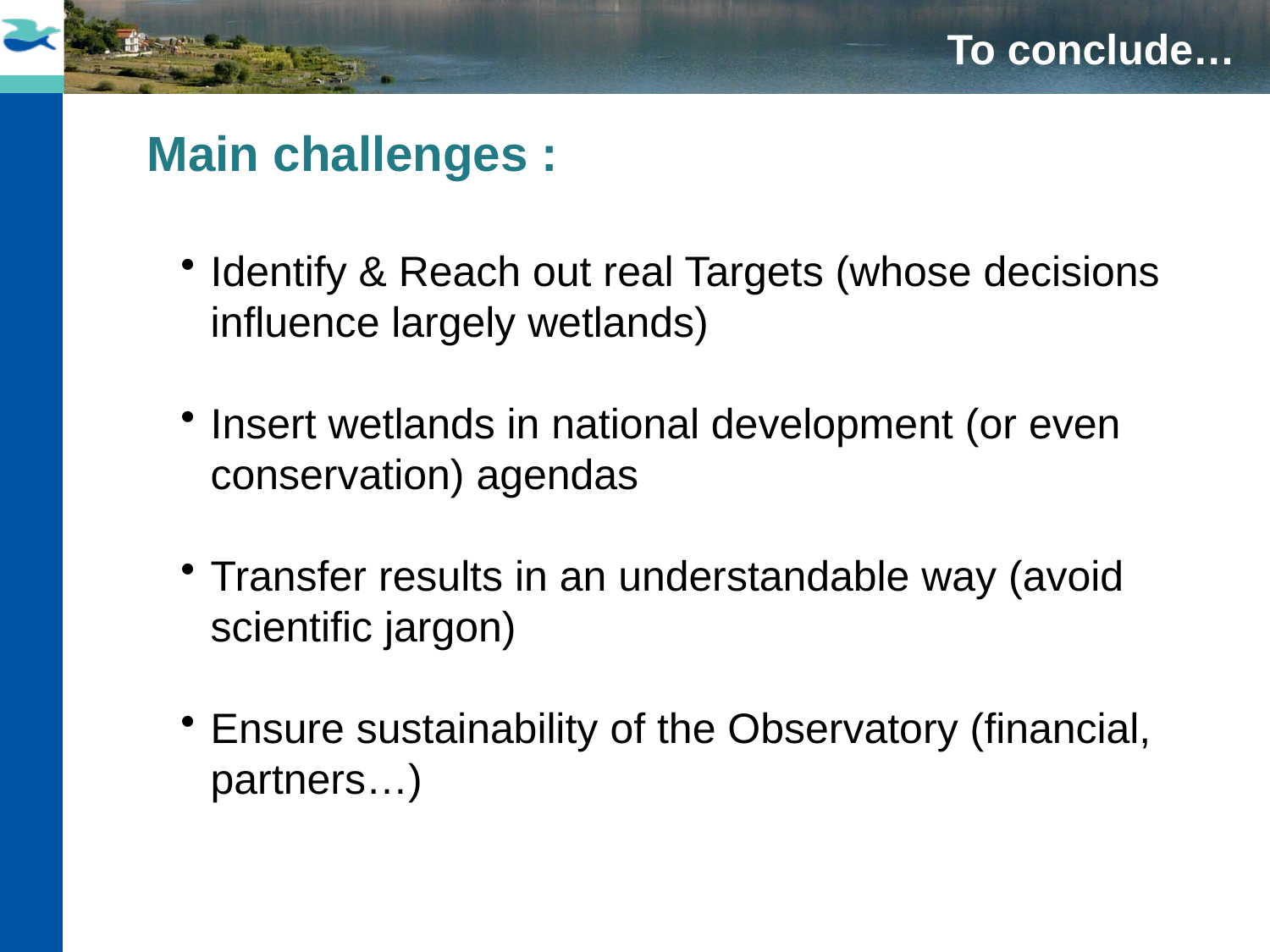

# To conclude…

Main challenges :

Identify & Reach out real Targets (whose decisions influence largely wetlands)

Insert wetlands in national development (or even conservation) agendas

Transfer results in an understandable way (avoid scientific jargon)

Ensure sustainability of the Observatory (financial, partners…)